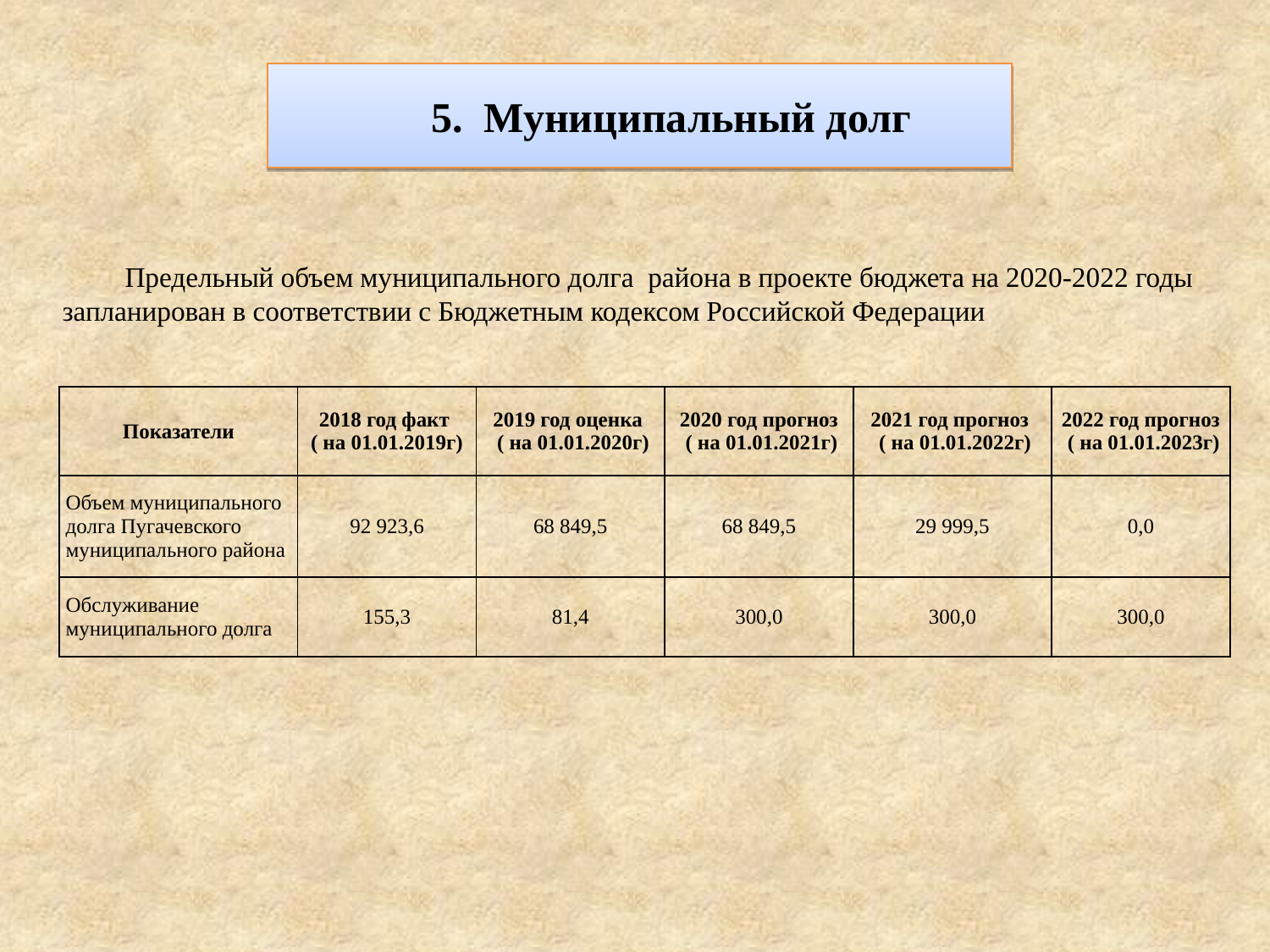

5.  Муниципальный долг

Предельный объем муниципального долга  района в проекте бюджета на 2020-2022 годы запланирован в соответствии с Бюджетным кодексом Российской Федерации

| Показатели | 2018 год факт ( на 01.01.2019г) | 2019 год оценка ( на 01.01.2020г) | 2020 год прогноз ( на 01.01.2021г) | 2021 год прогноз ( на 01.01.2022г) | 2022 год прогноз ( на 01.01.2023г) |
| --- | --- | --- | --- | --- | --- |
| Объем муниципального долга Пугачевского муниципального района | 92 923,6 | 68 849,5 | 68 849,5 | 29 999,5 | 0,0 |
| Обслуживание муниципального долга | 155,3 | 81,4 | 300,0 | 300,0 | 300,0 |